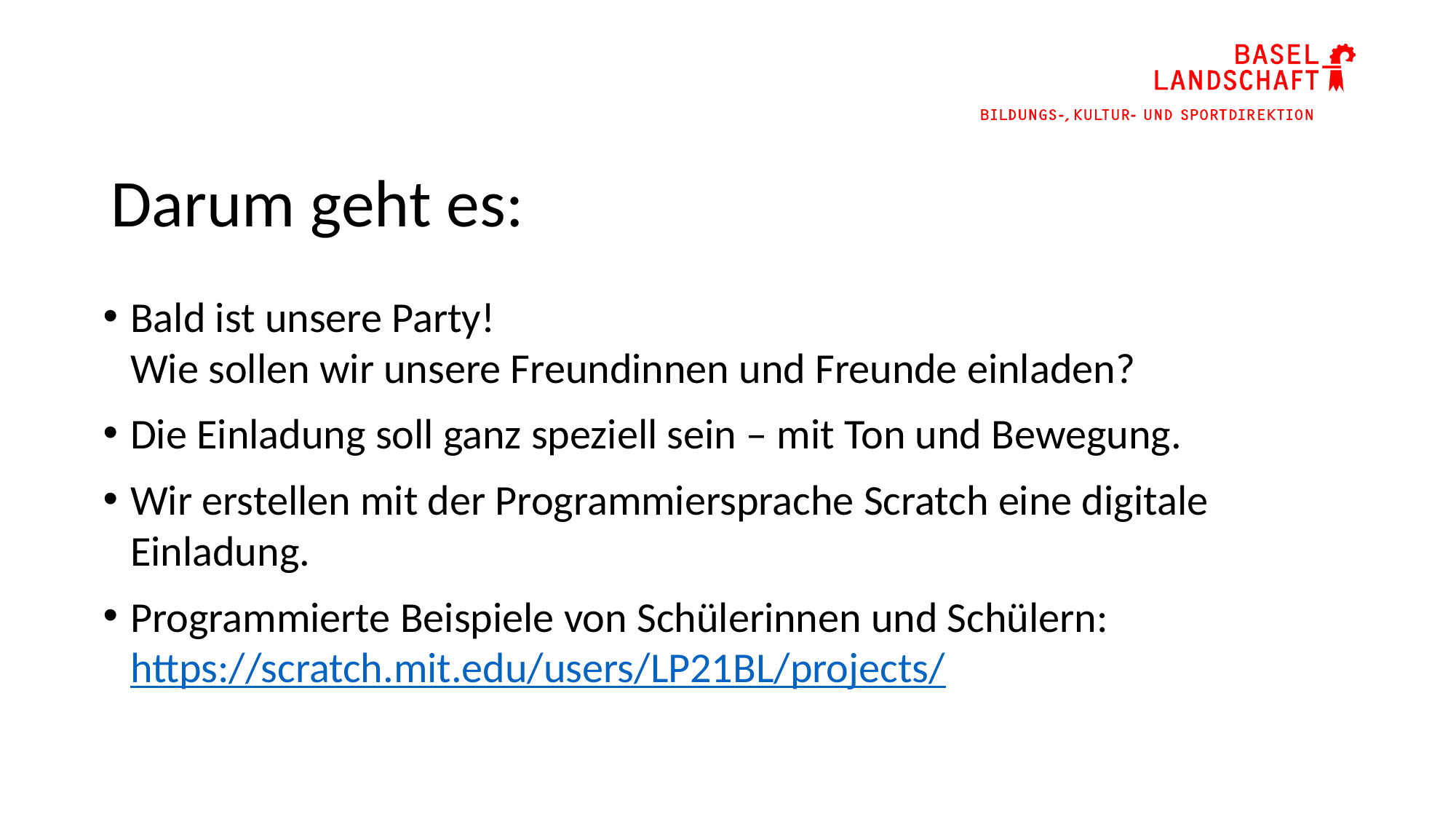

# Darum geht es:
Bald ist unsere Party!
Wie sollen wir unsere Freundinnen und Freunde einladen?
Die Einladung soll ganz speziell sein – mit Ton und Bewegung.
Wir erstellen mit der Programmiersprache Scratch eine digitale Einladung.
Programmierte Beispiele von Schülerinnen und Schülern:
https://scratch.mit.edu/users/LP21BL/projects/